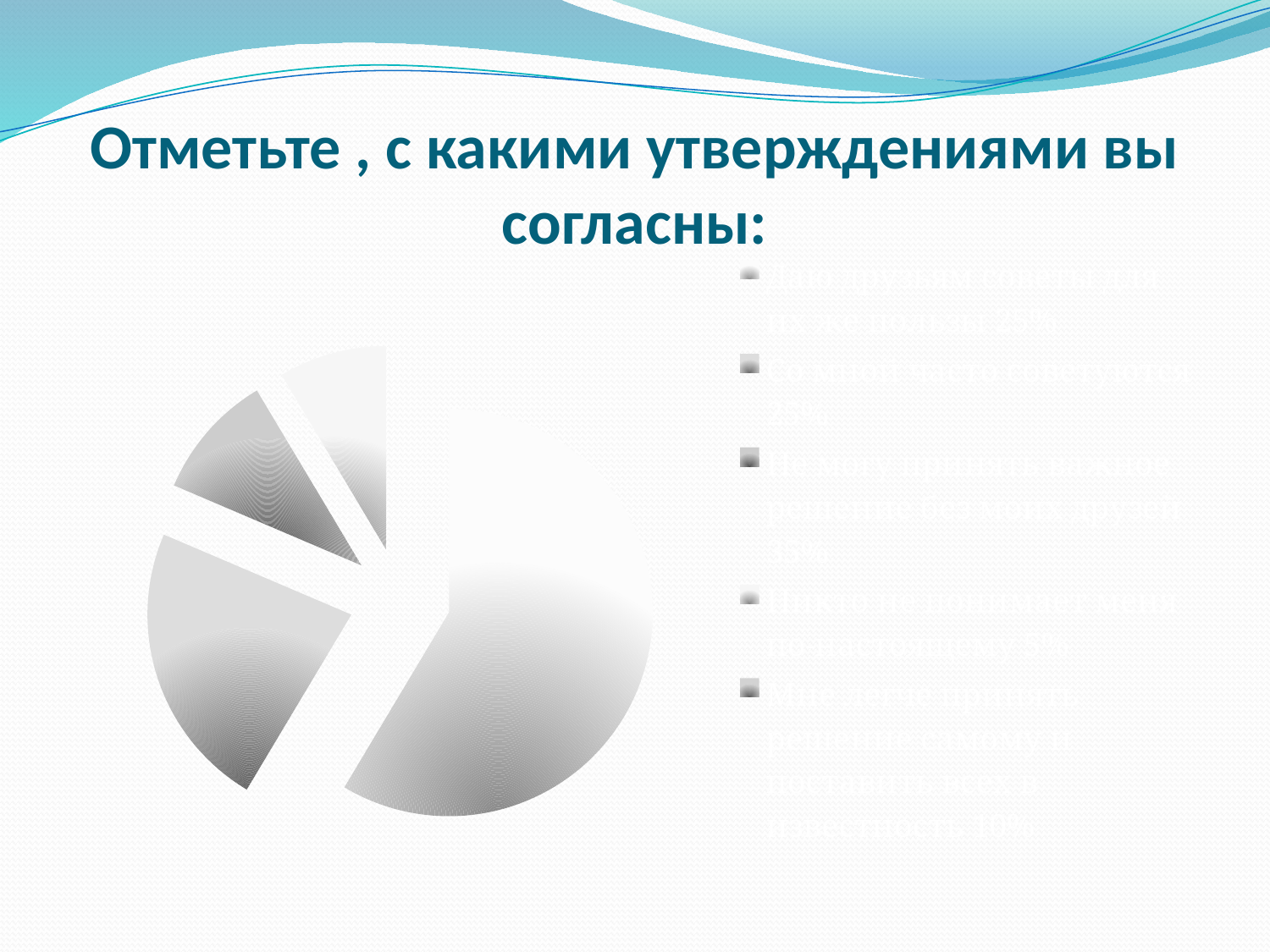

# Отметьте , с какими утверждениями вы согласны:

### Chart:

| Category |     |
|---|---|
| Даю друзьям советы для их же пользы 25% | 8.200000000000001 |
| Со мной часто советуются 25% | 3.2 |
| Не могу принять важное решение без моих друзей 35% | 1.4 |
| Никто не понимает меня по-настоящему 5% | 1.2 |
| Мне легче принять решение самому и поставить всех в известность 10% | None |